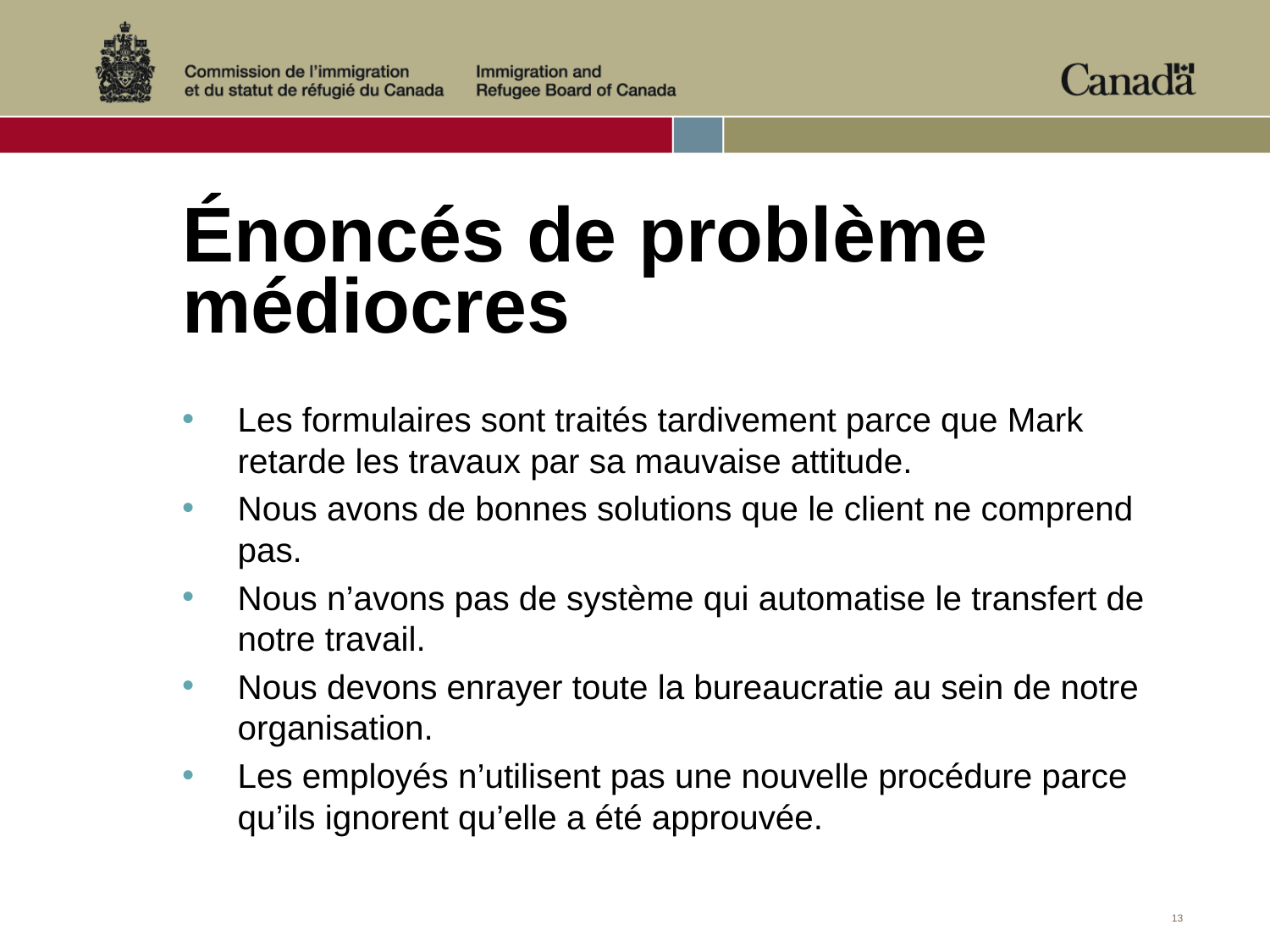

# Énoncés de problème médiocres
Les formulaires sont traités tardivement parce que Mark retarde les travaux par sa mauvaise attitude.
Nous avons de bonnes solutions que le client ne comprend pas.
Nous n’avons pas de système qui automatise le transfert de notre travail.
Nous devons enrayer toute la bureaucratie au sein de notre organisation.
Les employés n’utilisent pas une nouvelle procédure parce qu’ils ignorent qu’elle a été approuvée.

13